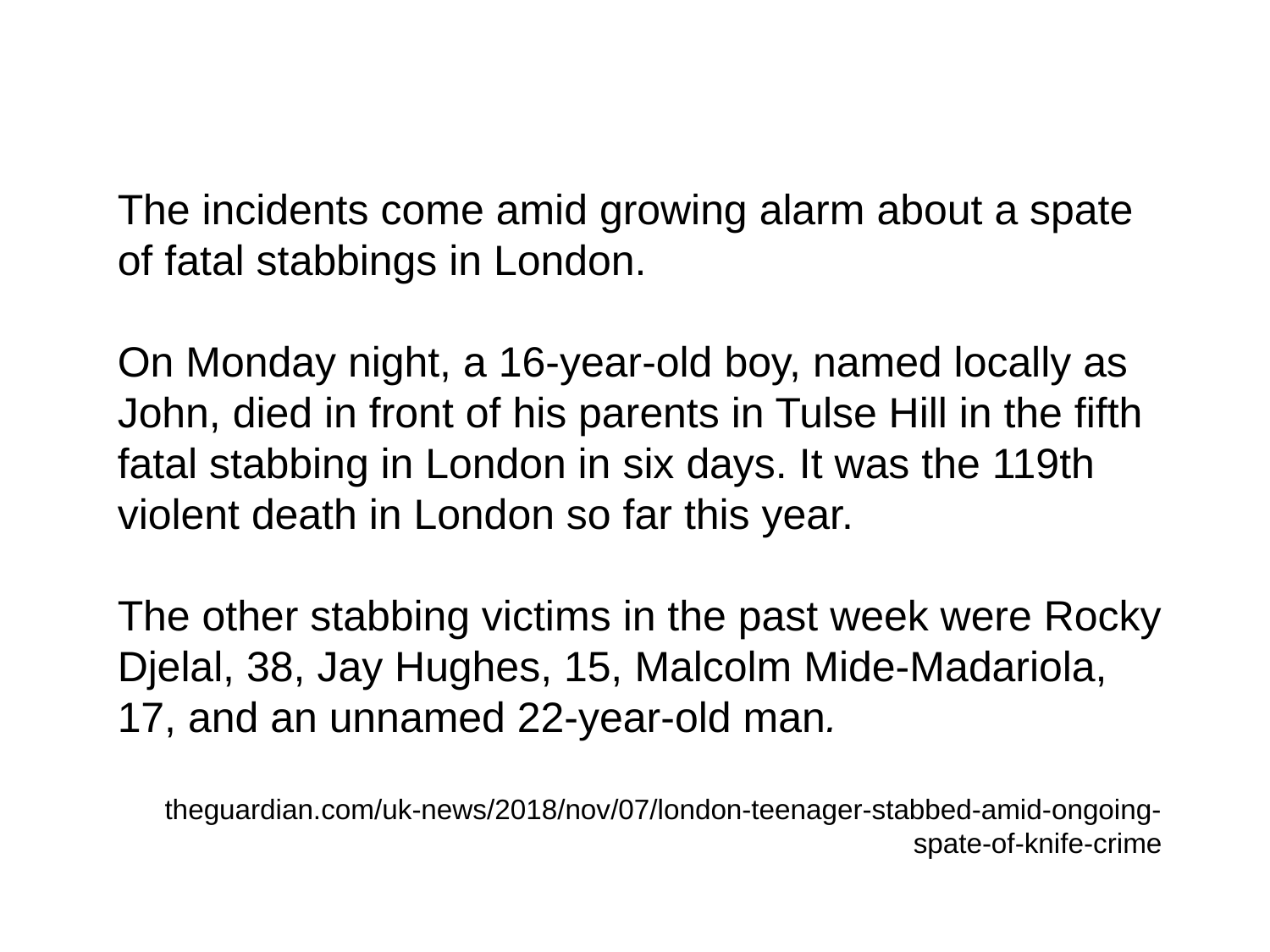

The incidents come amid growing alarm about a spate of fatal stabbings in London.

On Monday night, a 16-year-old boy, named locally as John, died in front of his parents in Tulse Hill in the fifth fatal stabbing in London in six days. It was the 119th violent death in London so far this year.

The other stabbing victims in the past week were Rocky Djelal, 38, Jay Hughes, 15, Malcolm Mide-Madariola, 17, and an unnamed 22-year-old man.

theguardian.com/uk-news/2018/nov/07/london-teenager-stabbed-amid-ongoing-spate-of-knife-crime